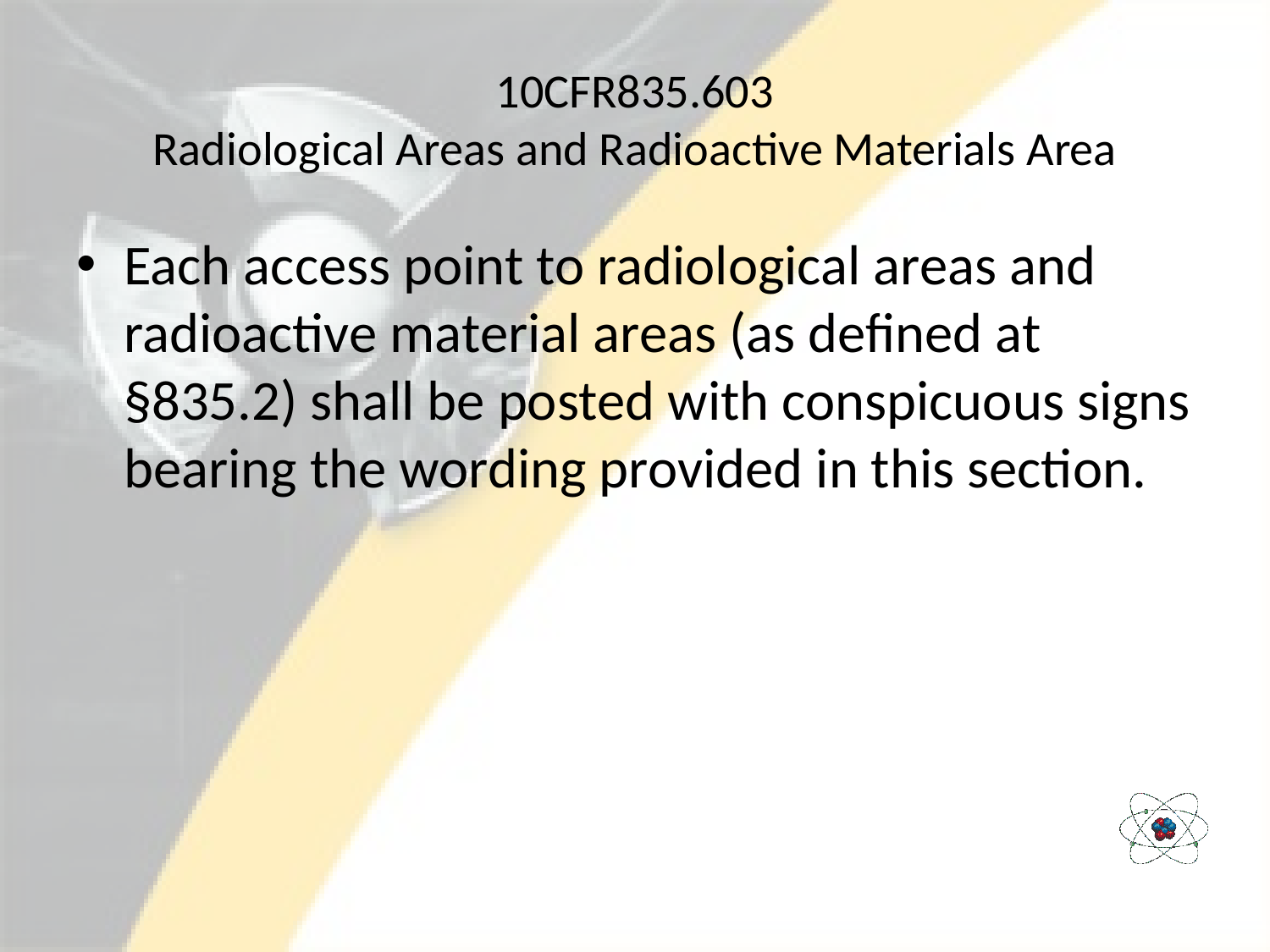

# 10CFR835.603 Radiological Areas and Radioactive Materials Area
Each access point to radiological areas and radioactive material areas (as defined at §835.2) shall be posted with conspicuous signs bearing the wording provided in this section.